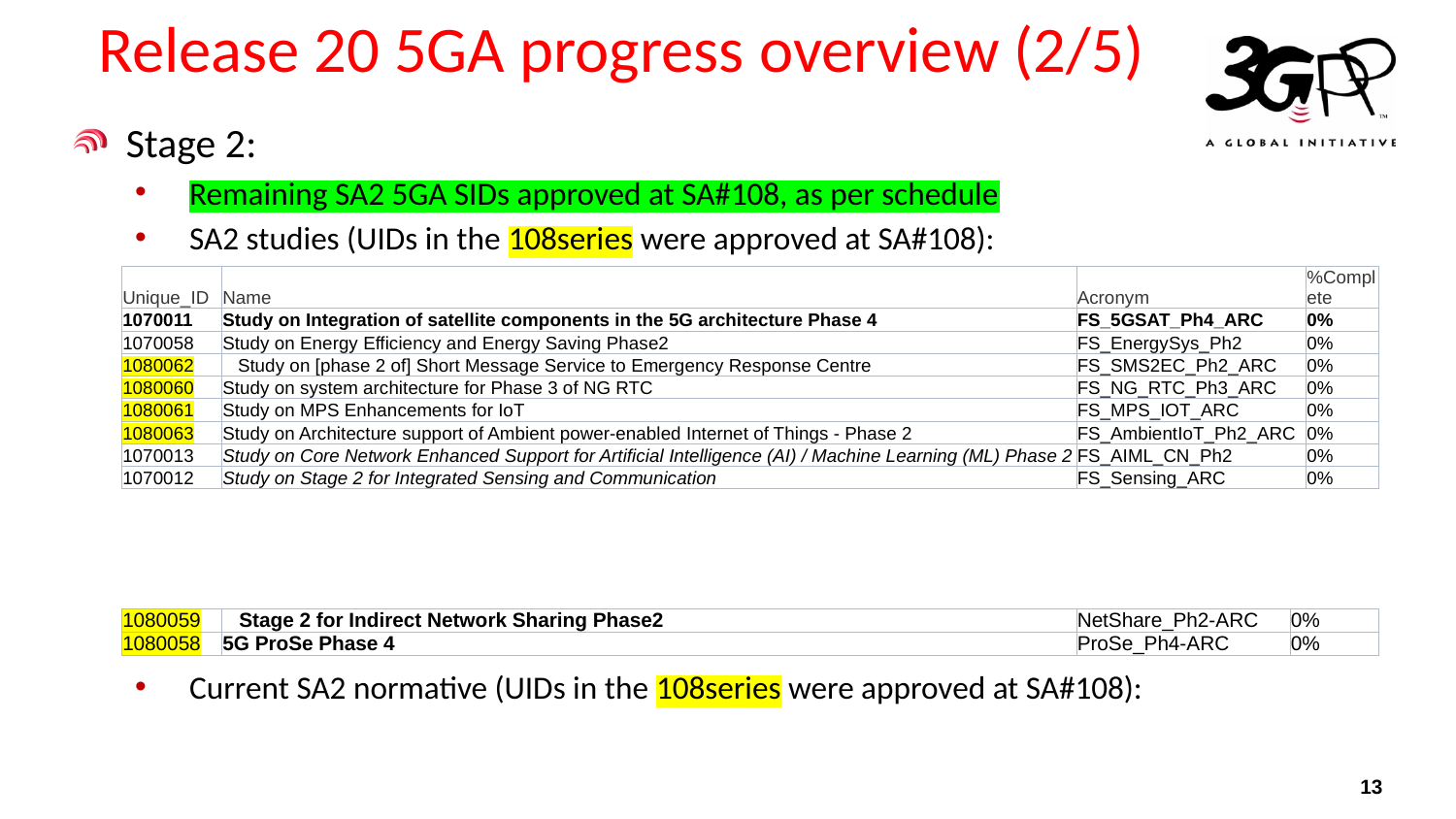

# Release 20 5GA progress overview (2/5)
Stage 2:
Remaining SA2 5GA SIDs approved at SA#108, as per schedule
SA2 studies (UIDs in the 108series were approved at SA#108):

Current SA2 normative (UIDs in the 108series were approved at SA#108):

Note that some acronyms/names might have slightly changed during the approval process
See also SA/SA2 chair’s doc SP-250832 on “SA2 Rel-20 5GAanced Prioritization table”

| Unique\_ID | Name | Acronym | %Complete |
| --- | --- | --- | --- |
| 1070011 | Study on Integration of satellite components in the 5G architecture Phase 4 | FS\_5GSAT\_Ph4\_ARC | 0% |
| 1070058 | Study on Energy Efficiency and Energy Saving Phase2 | FS\_EnergySys\_Ph2 | 0% |
| 1080062 | Study on [phase 2 of] Short Message Service to Emergency Response Centre | FS\_SMS2EC\_Ph2\_ARC | 0% |
| 1080060 | Study on system architecture for Phase 3 of NG RTC | FS\_NG\_RTC\_Ph3\_ARC | 0% |
| 1080061 | Study on MPS Enhancements for IoT | FS\_MPS\_IOT\_ARC | 0% |
| 1080063 | Study on Architecture support of Ambient power-enabled Internet of Things - Phase 2 | FS\_AmbientIoT\_Ph2\_ARC | 0% |
| 1070013 | Study on Core Network Enhanced Support for Artificial Intelligence (AI) / Machine Learning (ML) Phase 2 | FS\_AIML\_CN\_Ph2 | 0% |
| 1070012 | Study on Stage 2 for Integrated Sensing and Communication | FS\_Sensing\_ARC | 0% |
| 1080059 | Stage 2 for Indirect Network Sharing Phase2 | NetShare\_Ph2-ARC | 0% |
| --- | --- | --- | --- |
| 1080058 | 5G ProSe Phase 4 | ProSe\_Ph4-ARC | 0% |